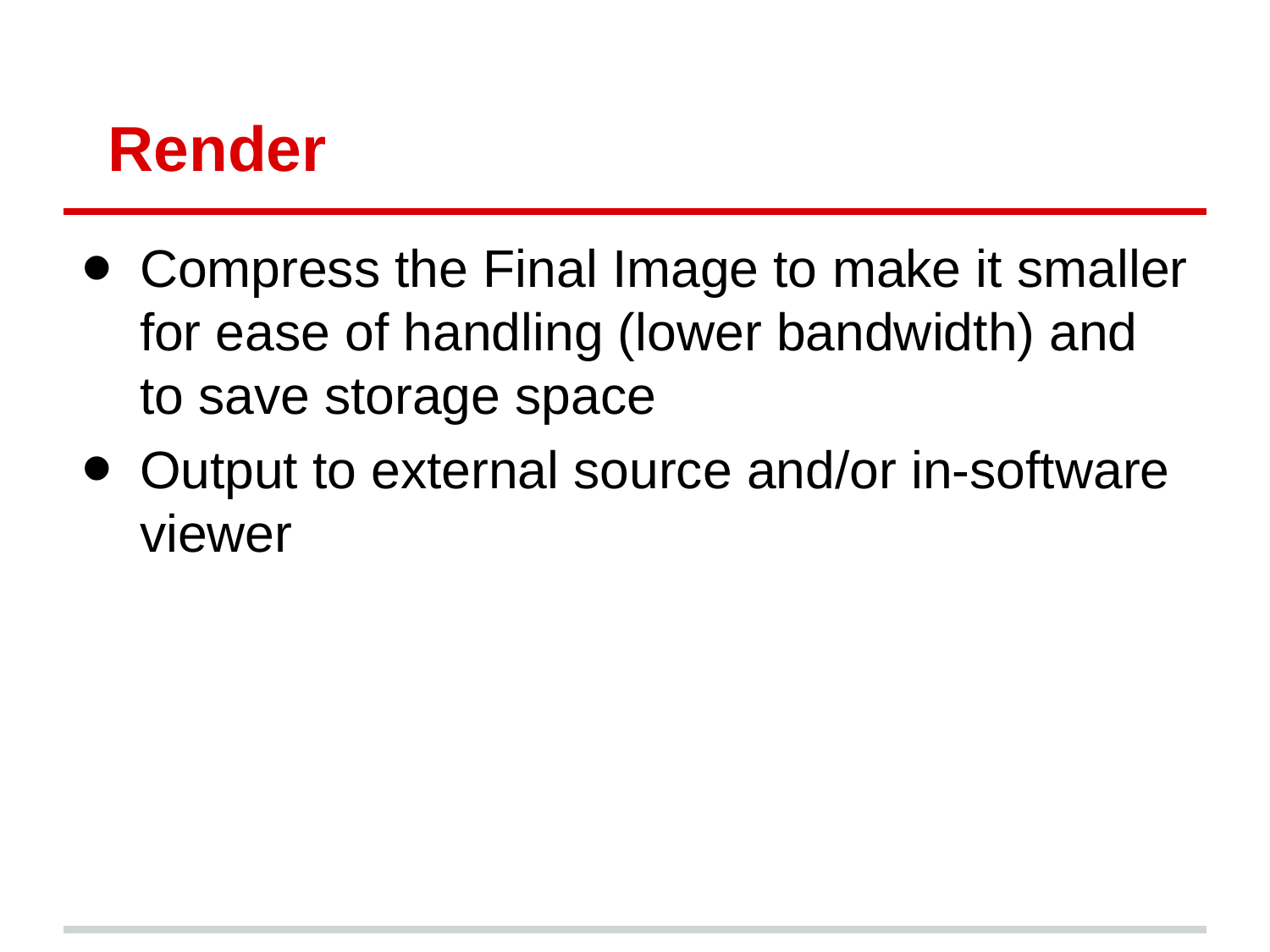

# Render
Compress the Final Image to make it smaller for ease of handling (lower bandwidth) and to save storage space
Output to external source and/or in-software viewer